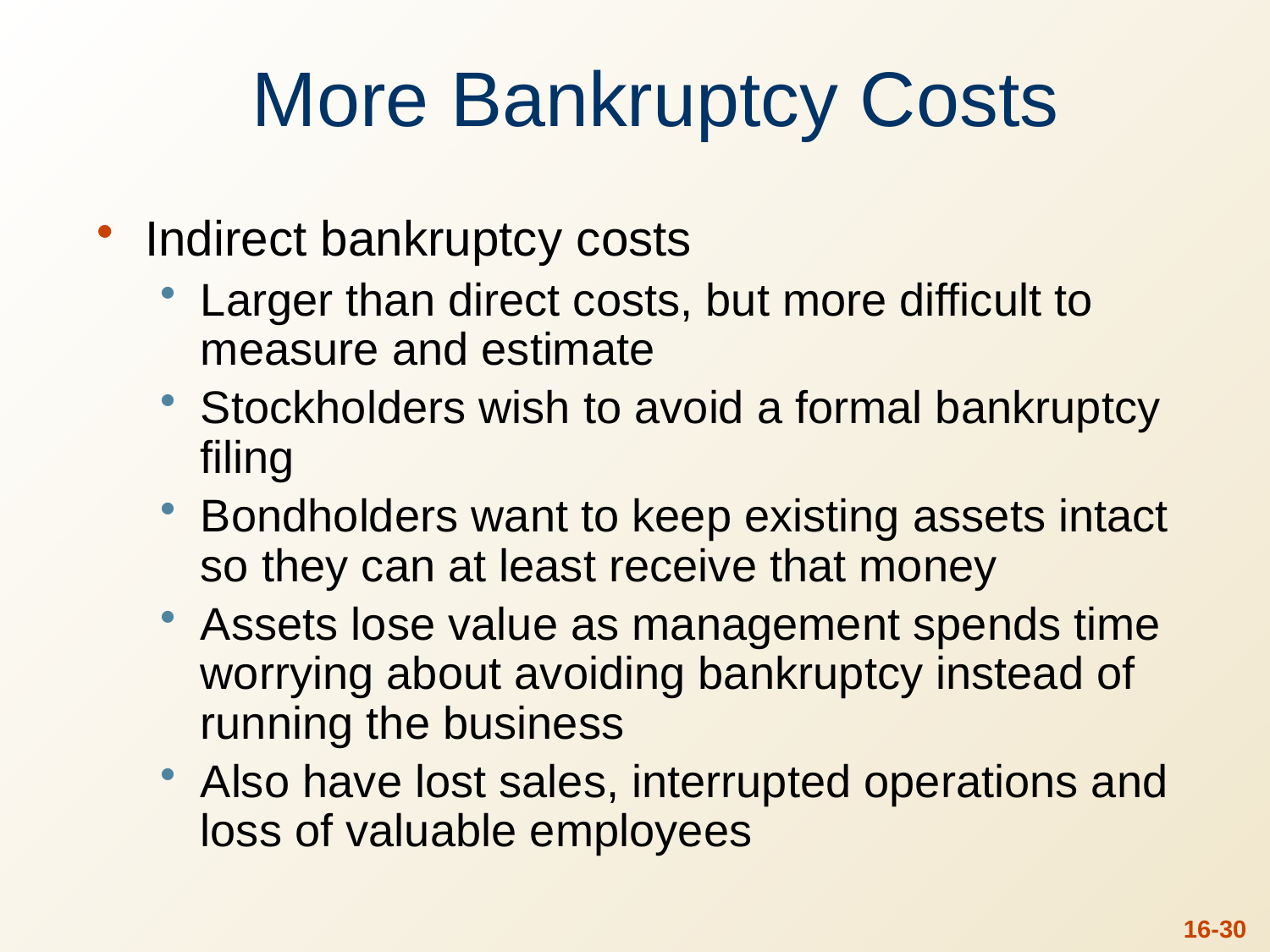

# More Bankruptcy Costs
Indirect bankruptcy costs
Larger than direct costs, but more difficult to measure and estimate
Stockholders wish to avoid a formal bankruptcy filing
Bondholders want to keep existing assets intact so they can at least receive that money
Assets lose value as management spends time worrying about avoiding bankruptcy instead of running the business
Also have lost sales, interrupted operations and loss of valuable employees
16-30